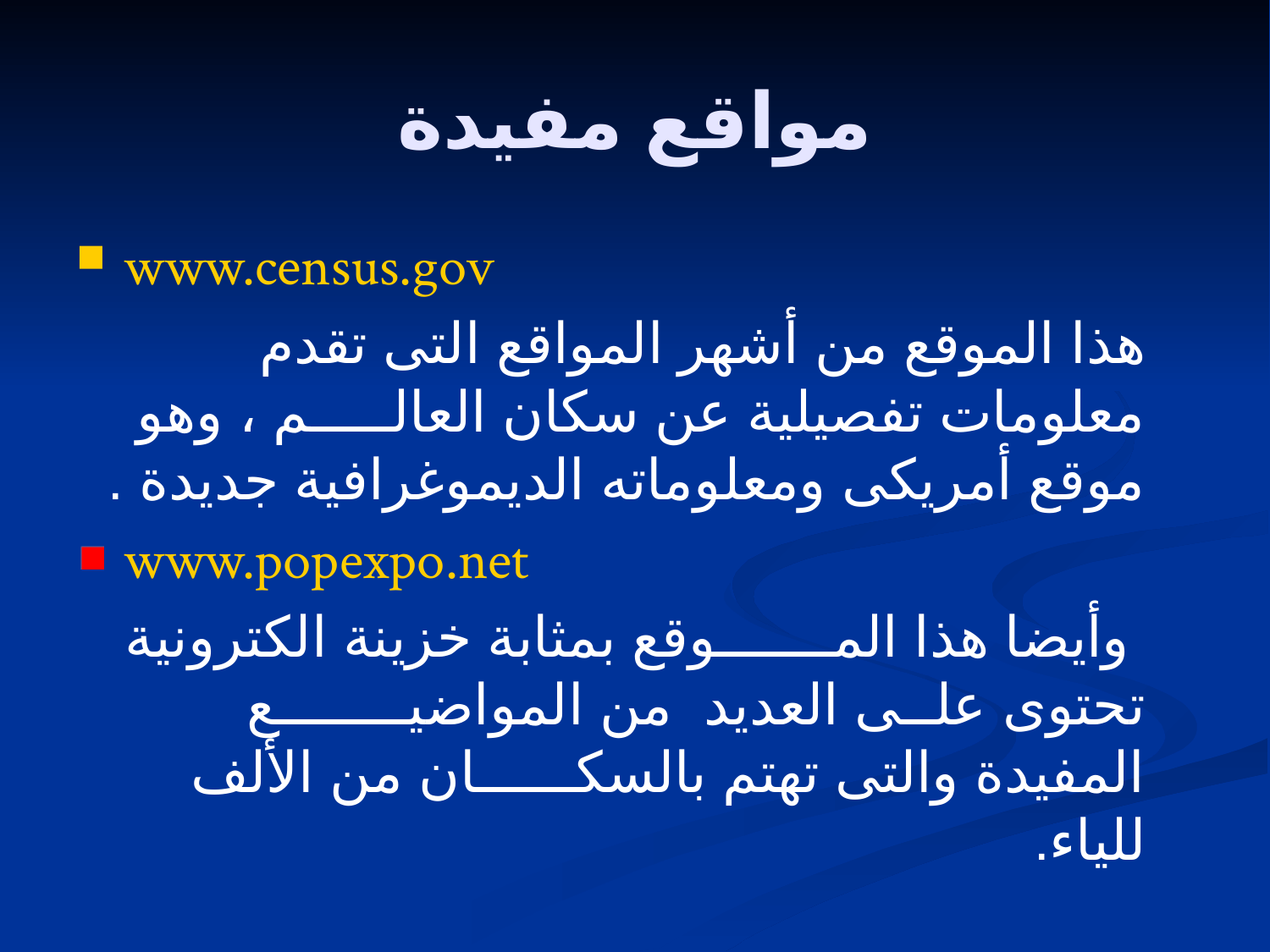

# مواقع مفيدة
www.census.gov
   هذا الموقع من أشهر المواقع التى تقدم معلومات تفصيلية عن سكان العالـــــم ، وهو موقع أمريكى ومعلوماته الديموغرافية جديدة .
www.popexpo.net
    وأيضا هذا المـــــــوقع بمثابة خزينة الكترونية تحتوى علــى العديد  من المواضيــــــــع المفيدة والتى تهتم بالسكــــــان من الألف للياء.